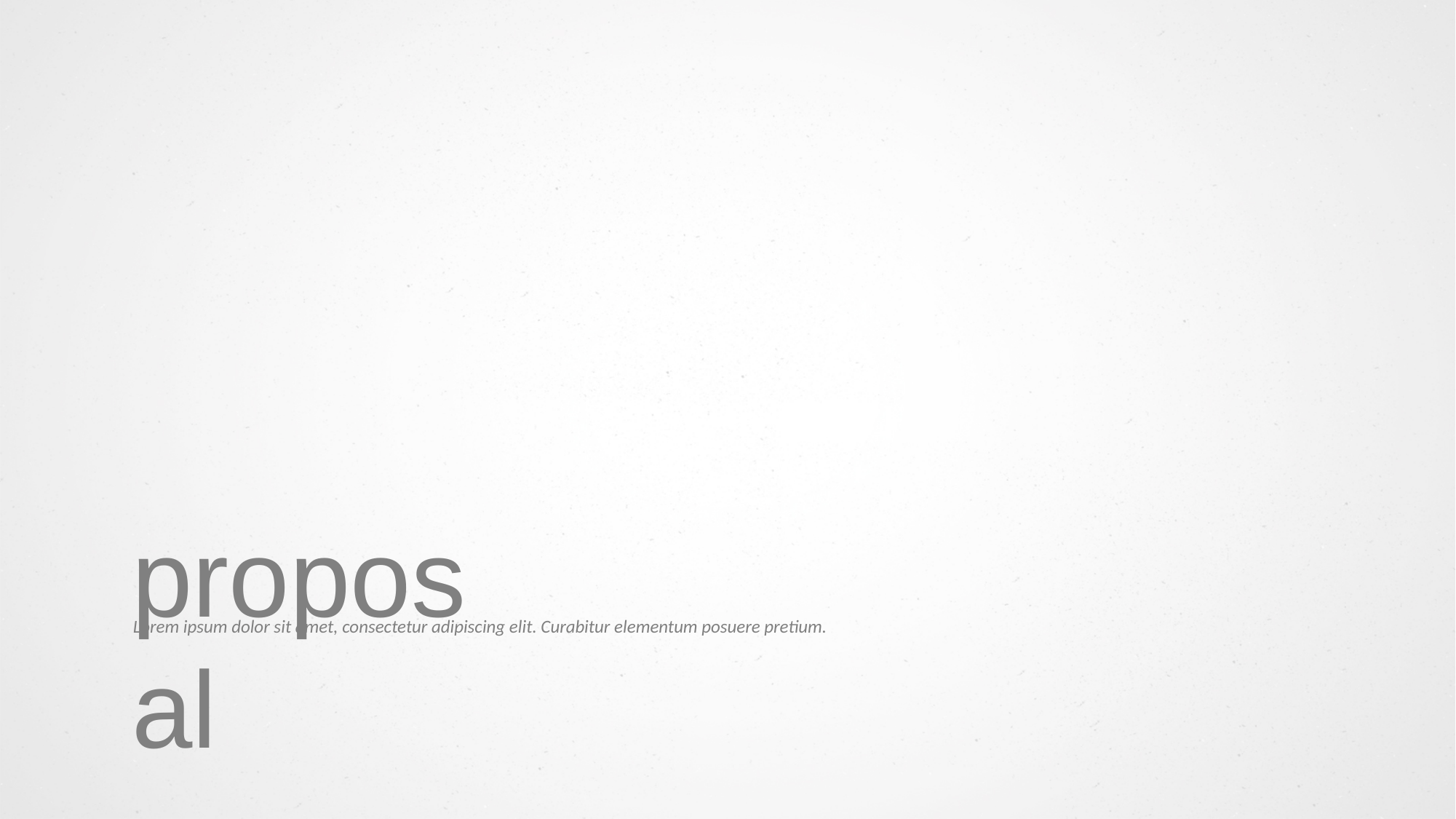

proposal
Lorem ipsum dolor sit amet, consectetur adipiscing elit. Curabitur elementum posuere pretium.